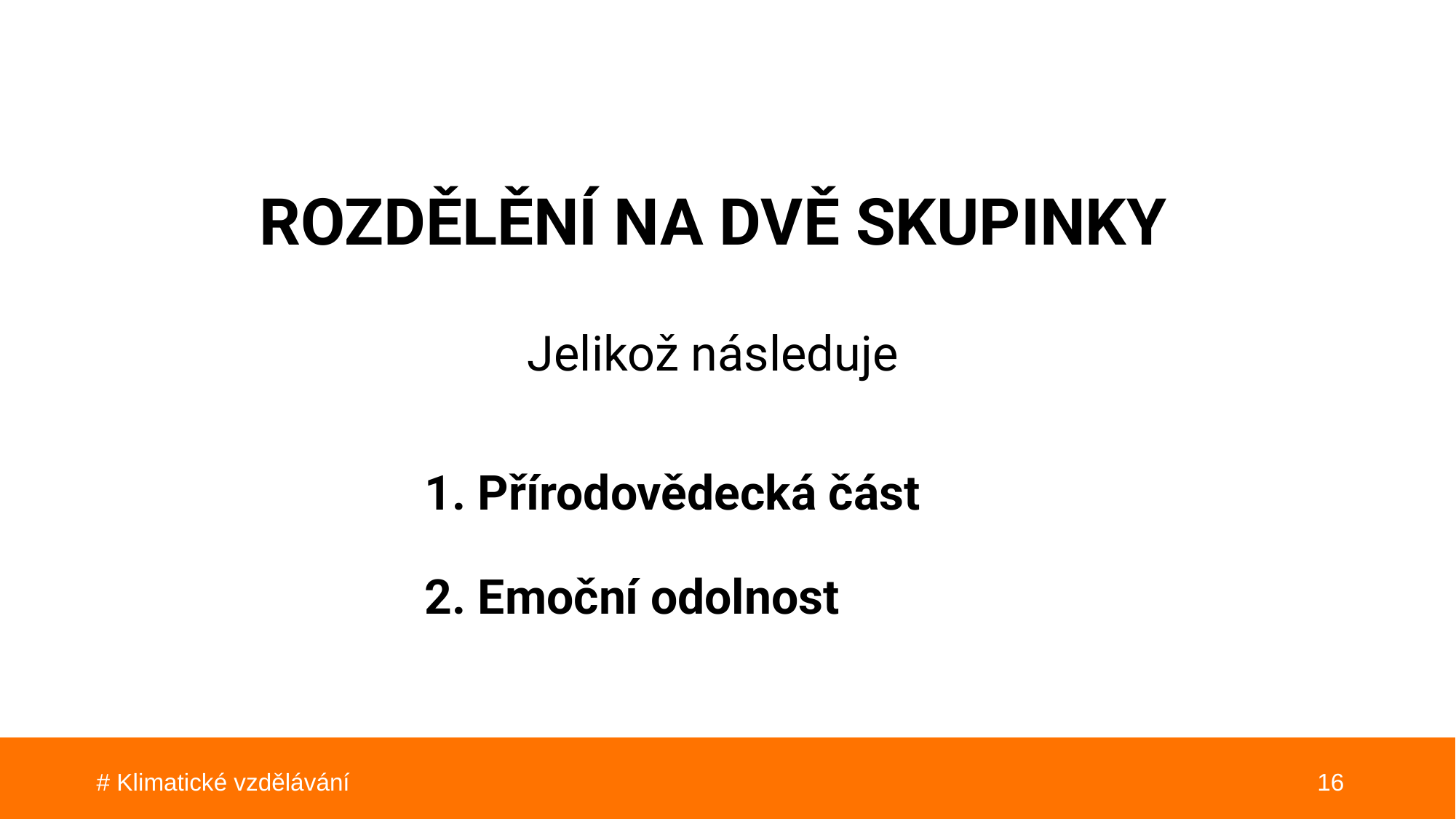

ROZDĚLĚNÍ NA DVĚ SKUPINKY

Jelikož následuje
1. Přírodovědecká část

2. Emoční odolnost
# Klimatické vzdělávání
16